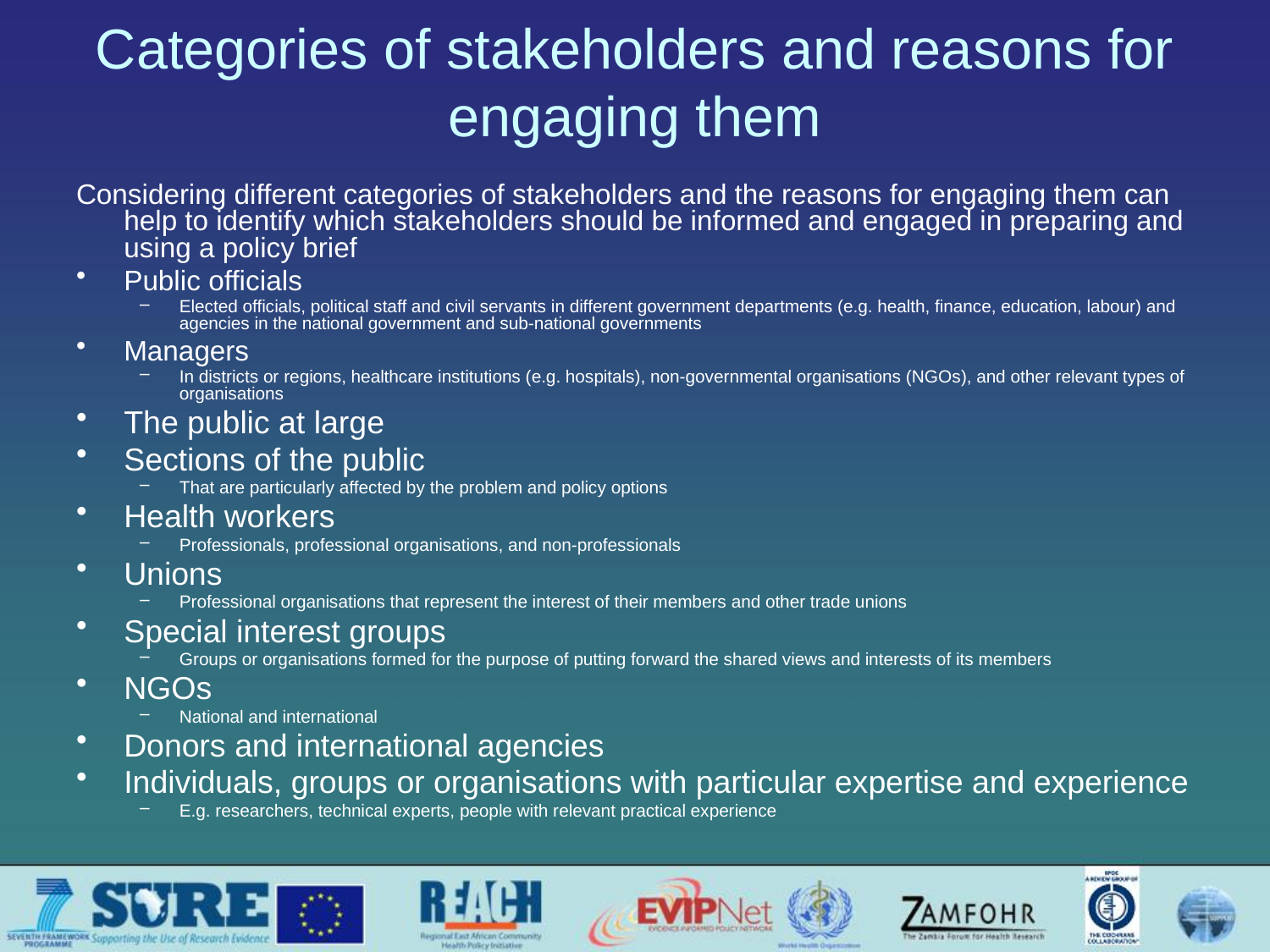

# Categories of stakeholders and reasons for engaging them
Considering different categories of stakeholders and the reasons for engaging them can help to identify which stakeholders should be informed and engaged in preparing and using a policy brief
Public officials
Elected officials, political staff and civil servants in different government departments (e.g. health, finance, education, labour) and agencies in the national government and sub-national governments
Managers
In districts or regions, healthcare institutions (e.g. hospitals), non-governmental organisations (NGOs), and other relevant types of organisations
The public at large
Sections of the public
That are particularly affected by the problem and policy options
Health workers
Professionals, professional organisations, and non-professionals
Unions
Professional organisations that represent the interest of their members and other trade unions
Special interest groups
Groups or organisations formed for the purpose of putting forward the shared views and interests of its members
NGOs
National and international
Donors and international agencies
Individuals, groups or organisations with particular expertise and experience
E.g. researchers, technical experts, people with relevant practical experience